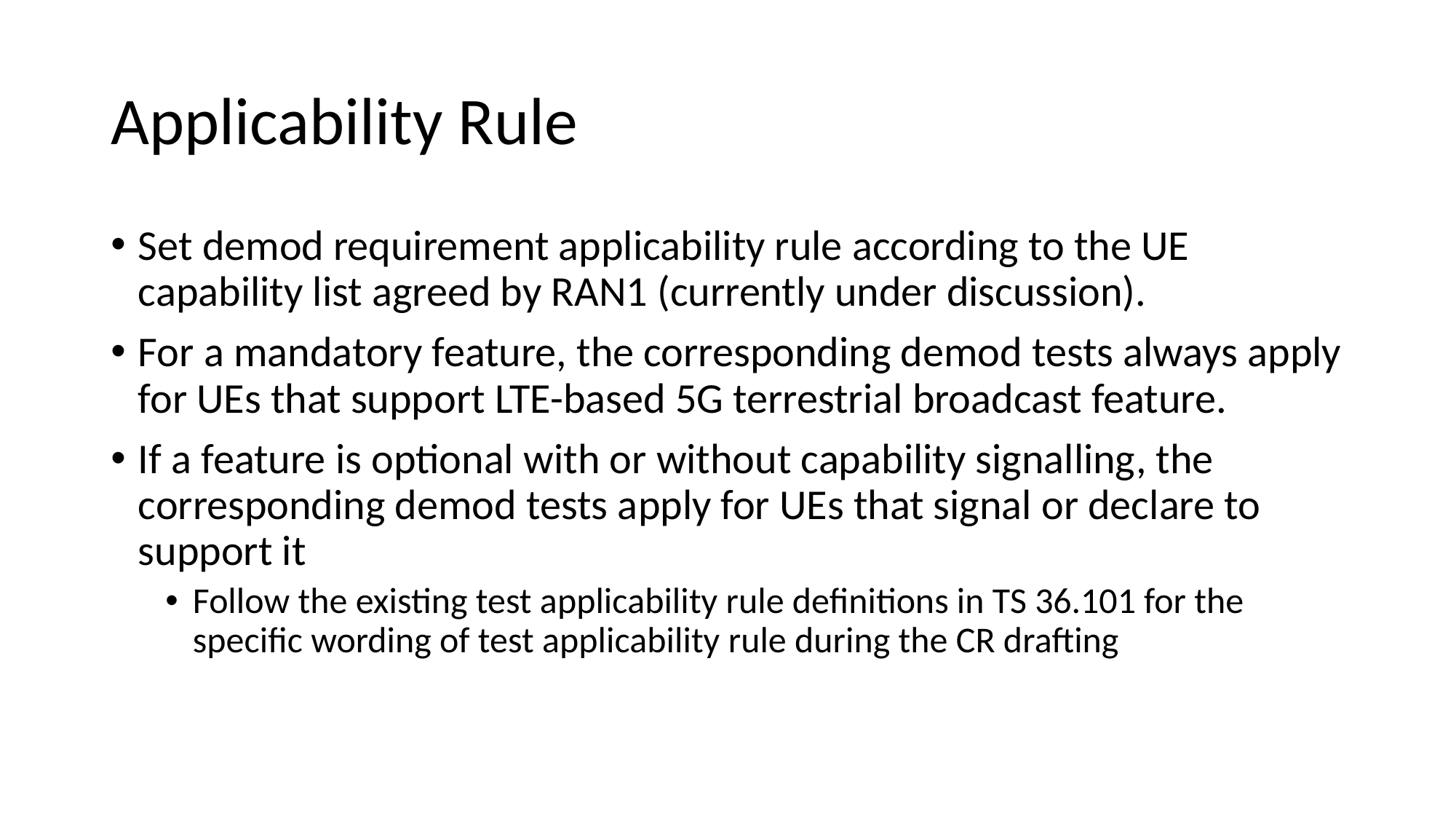

# Applicability Rule
Set demod requirement applicability rule according to the UE capability list agreed by RAN1 (currently under discussion).
For a mandatory feature, the corresponding demod tests always apply for UEs that support LTE-based 5G terrestrial broadcast feature.
If a feature is optional with or without capability signalling, the corresponding demod tests apply for UEs that signal or declare to support it
Follow the existing test applicability rule definitions in TS 36.101 for the specific wording of test applicability rule during the CR drafting